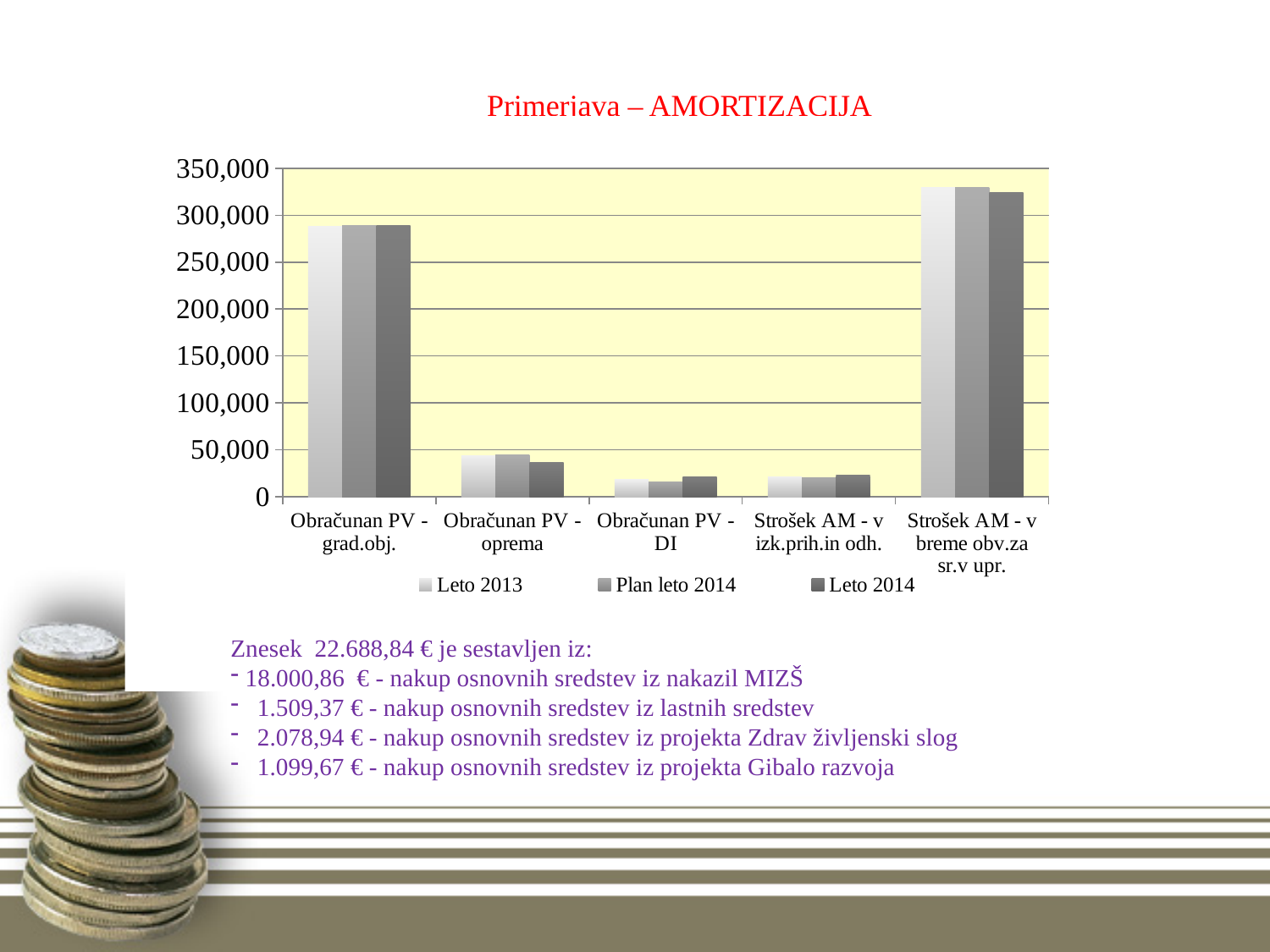

# Primerjava – AMORTIZACIJA

### Chart

| Category | Leto 2013 | Plan leto 2014 | Leto 2014 |
|---|---|---|---|
| Obračunan PV - grad.obj. | 288579.0 | 288600.0 | 288991.0 |
| Obračunan PV - oprema | 43964.0 | 45000.0 | 36791.0 |
| Obračunan PV - DI | 18654.0 | 16000.0 | 21540.0 |
| Strošek AM - v izk.prih.in odh. | 21609.0 | 20000.0 | 22689.0 |
| Strošek AM - v breme obv.za sr.v upr. | 329588.0 | 329600.0 | 324633.0 |
Znesek  22.688,84 € je sestavljen iz:
 18.000,86  € - nakup osnovnih sredstev iz nakazil MIZŠ
   1.509,37 € - nakup osnovnih sredstev iz lastnih sredstev
   2.078,94 € - nakup osnovnih sredstev iz projekta Zdrav življenski slog
   1.099,67 € - nakup osnovnih sredstev iz projekta Gibalo razvoja